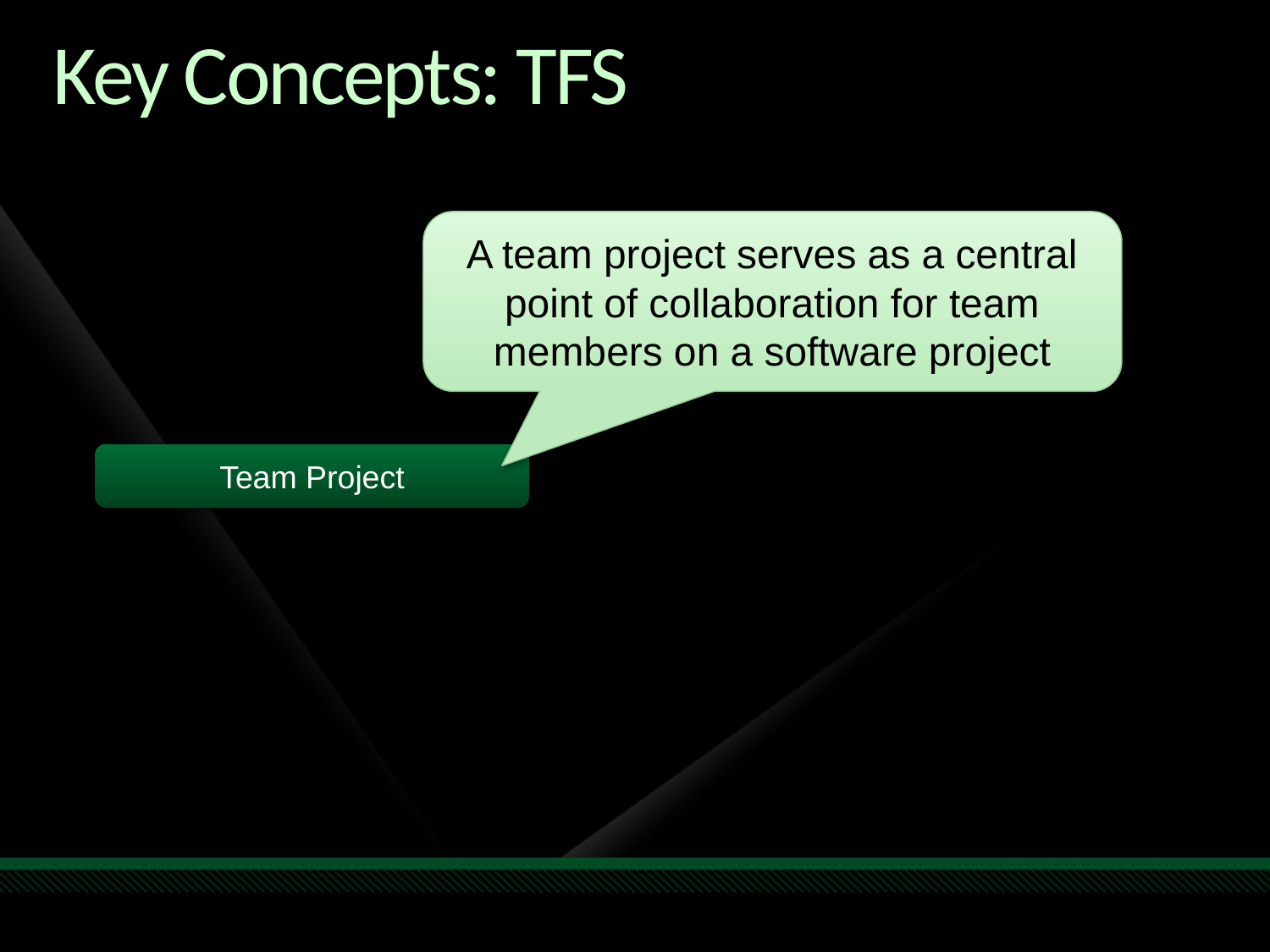

# Key Concepts: TFS
A team project serves as a central point of collaboration for team members on a software project
Team Project